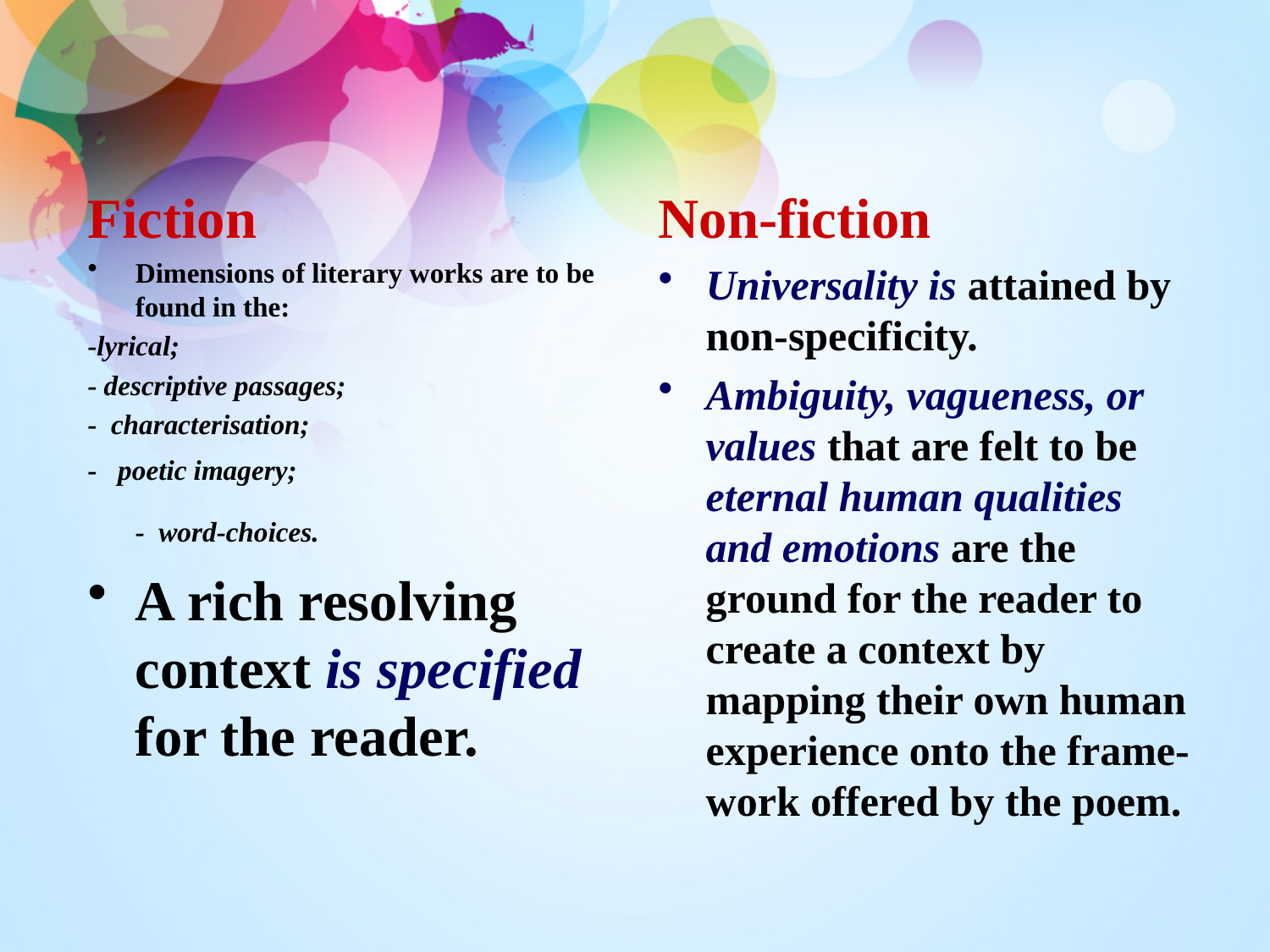

#

Fiction
Dimensions of literary works are to be found in the:
-lyrical;
- descriptive passages;
-  characterisation;
-   poetic imagery;
-  word-choices.
A rich resolving context is specified for the reader.

Non-fiction
Universality is attained by non-specificity.
Ambiguity, vagueness, or values that are felt to be eternal human qualities and emotions are the ground for the reader to create a context by mapping their own human experience onto the frame-work offered by the poem.